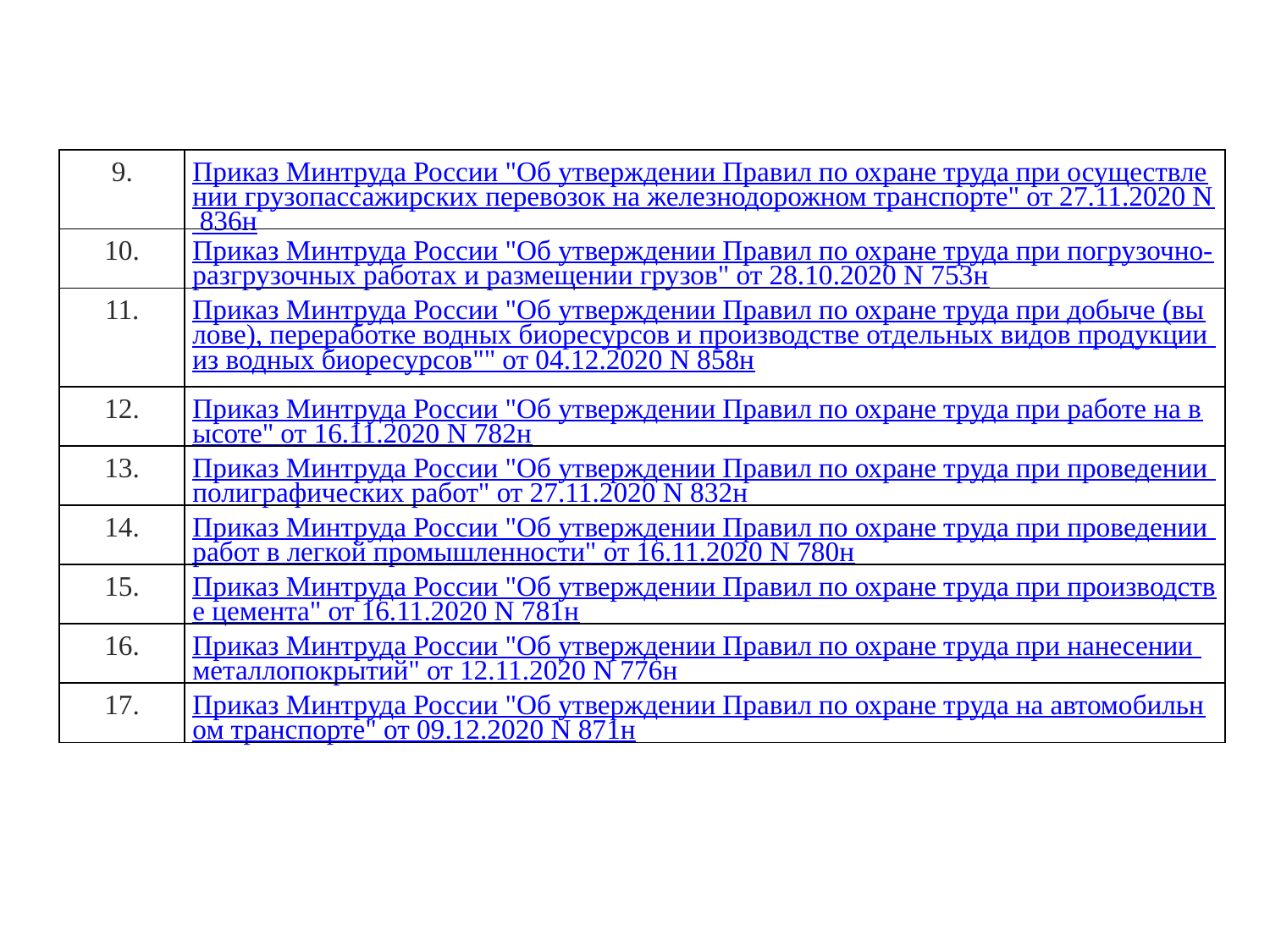

| 9. | Приказ Минтруда России "Об утверждении Правил по охране труда при осуществлении грузопассажирских перевозок на железнодорожном транспорте" от 27.11.2020 N 836н |
| --- | --- |
| 10. | Приказ Минтруда России "Об утверждении Правил по охране труда при погрузочно-разгрузочных работах и размещении грузов" от 28.10.2020 N 753н |
| 11. | Приказ Минтруда России "Об утверждении Правил по охране труда при добыче (вылове), переработке водных биоресурсов и производстве отдельных видов продукции из водных биоресурсов"" от 04.12.2020 N 858н |
| 12. | Приказ Минтруда России "Об утверждении Правил по охране труда при работе на высоте" от 16.11.2020 N 782н |
| 13. | Приказ Минтруда России "Об утверждении Правил по охране труда при проведении полиграфических работ" от 27.11.2020 N 832н |
| 14. | Приказ Минтруда России "Об утверждении Правил по охране труда при проведении работ в легкой промышленности" от 16.11.2020 N 780н |
| 15. | Приказ Минтруда России "Об утверждении Правил по охране труда при производстве цемента" от 16.11.2020 N 781н |
| 16. | Приказ Минтруда России "Об утверждении Правил по охране труда при нанесении металлопокрытий" от 12.11.2020 N 776н |
| 17. | Приказ Минтруда России "Об утверждении Правил по охране труда на автомобильном транспорте" от 09.12.2020 N 871н |